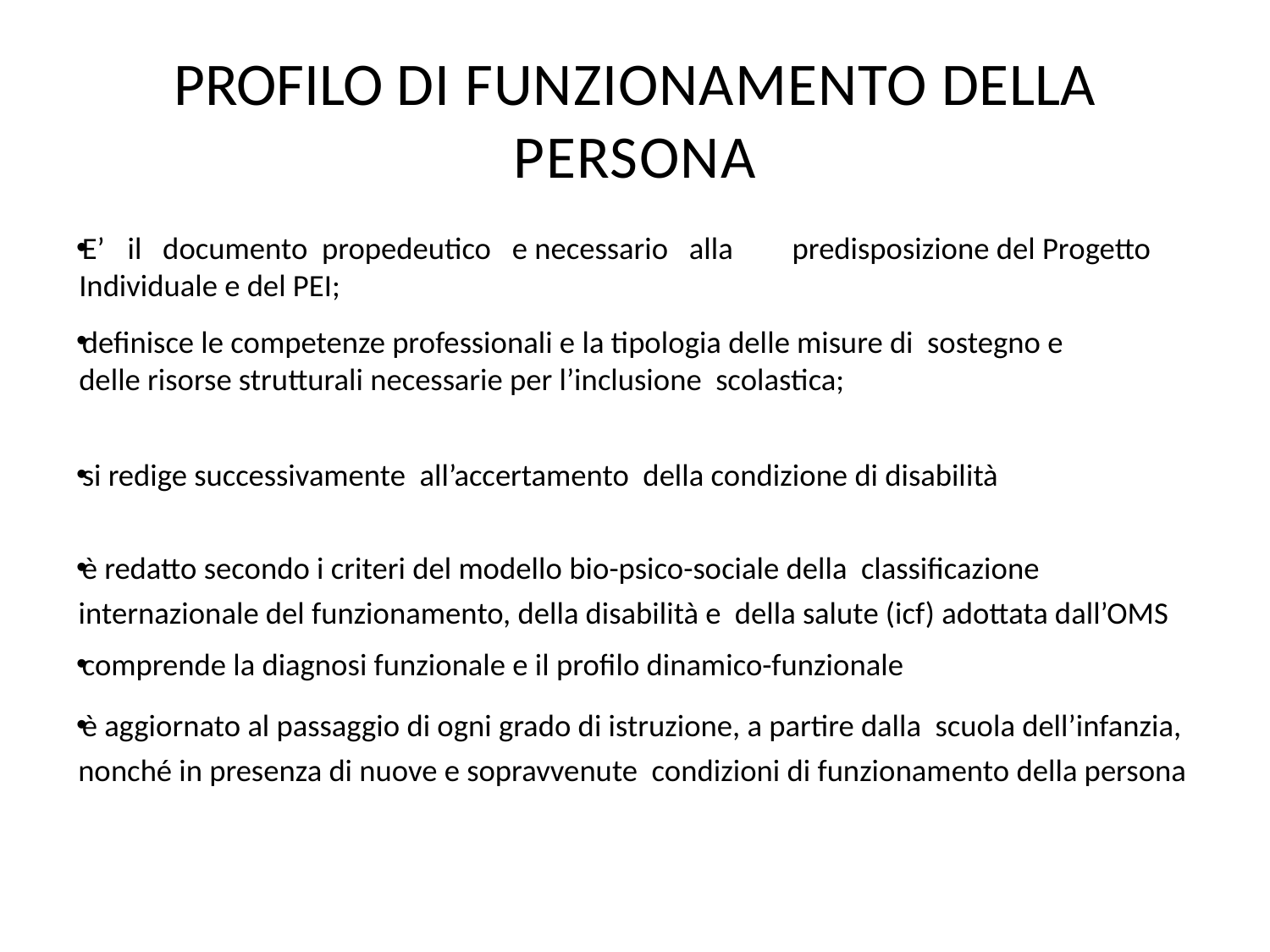

# PROFILO DI FUNZIONAMENTO DELLA PERSONA
E’ 	il   documento  propedeutico   e necessario   alla	 predisposizione del Progetto Individuale e del PEI;
definisce le competenze professionali e la tipologia delle misure di  sostegno e delle risorse strutturali necessarie per l’inclusione  scolastica;

si redige successivamente  all’accertamento  della condizione di disabilità

è redatto secondo i criteri del modello bio-psico-sociale della  classificazione internazionale del funzionamento, della disabilità e  della salute (icf) adottata dall’OMS
comprende la diagnosi funzionale e il profilo dinamico-funzionale
è aggiornato al passaggio di ogni grado di istruzione, a partire dalla  scuola dell’infanzia, nonché in presenza di nuove e sopravvenute  condizioni di funzionamento della persona